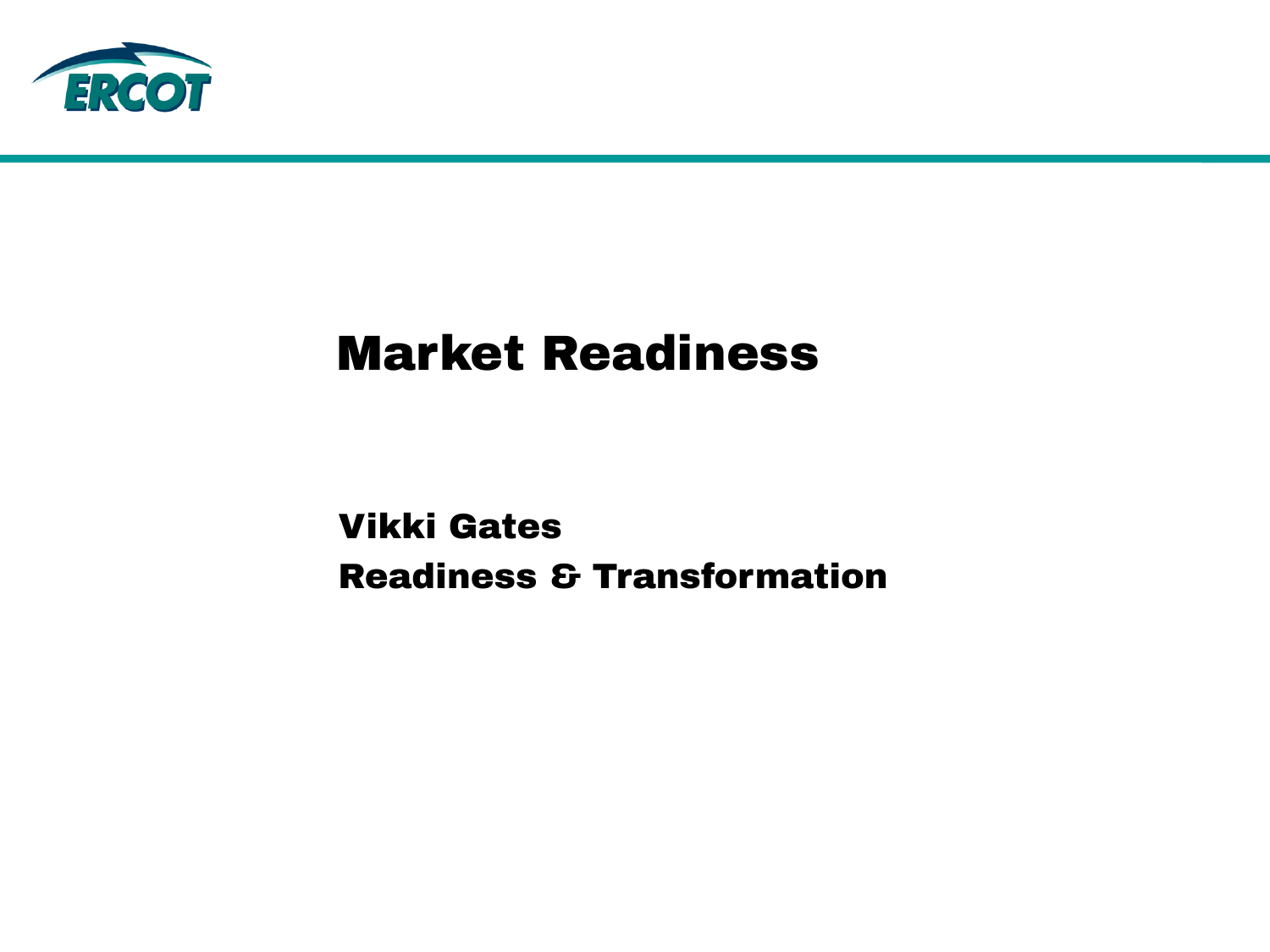

# Market Readiness
Vikki Gates
Readiness & Transformation